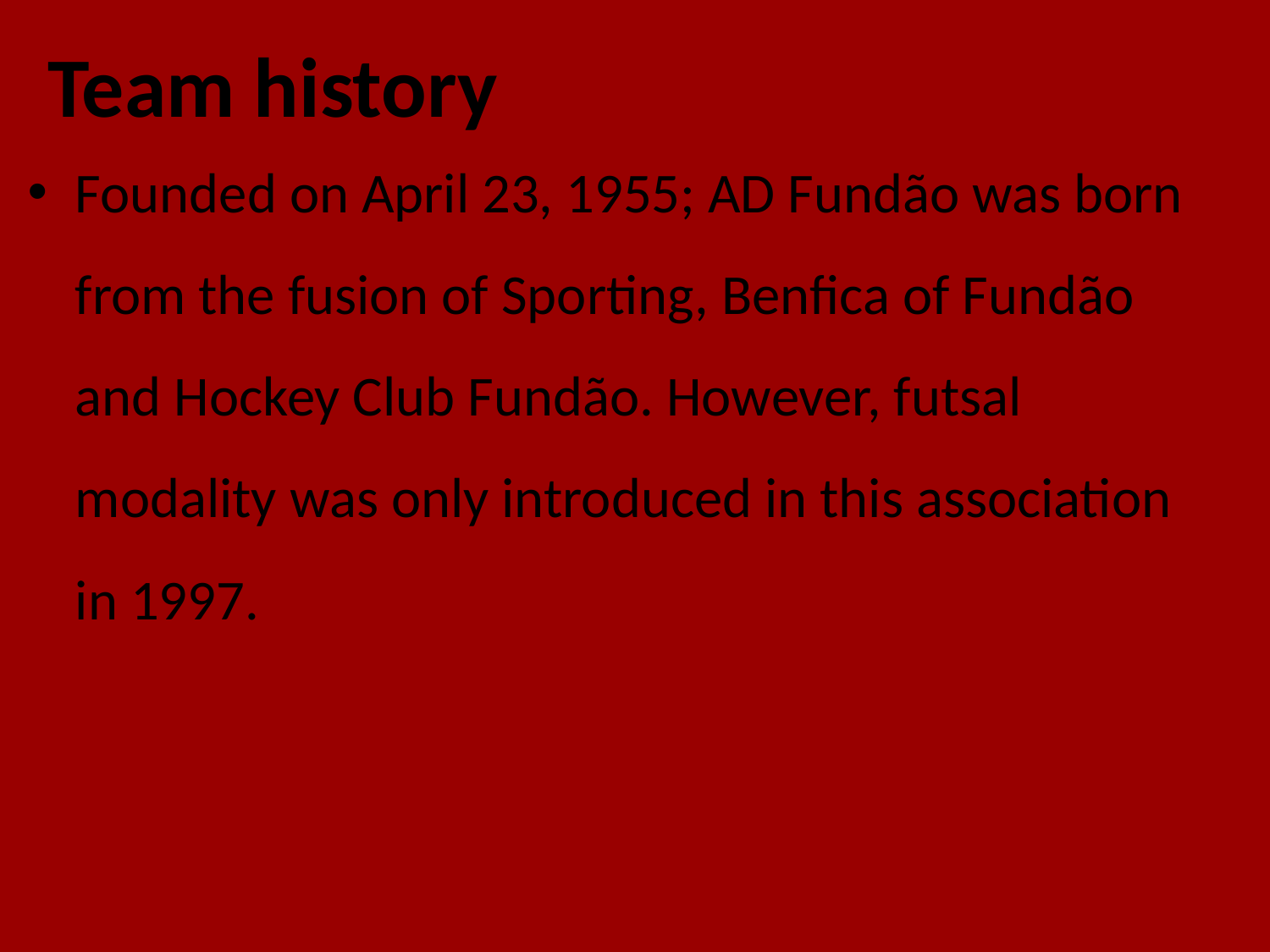

Team history
Founded on April 23, 1955; AD Fundão was born from the fusion of Sporting, Benfica of Fundão and Hockey Club Fundão. However, futsal modality was only introduced in this association in 1997.